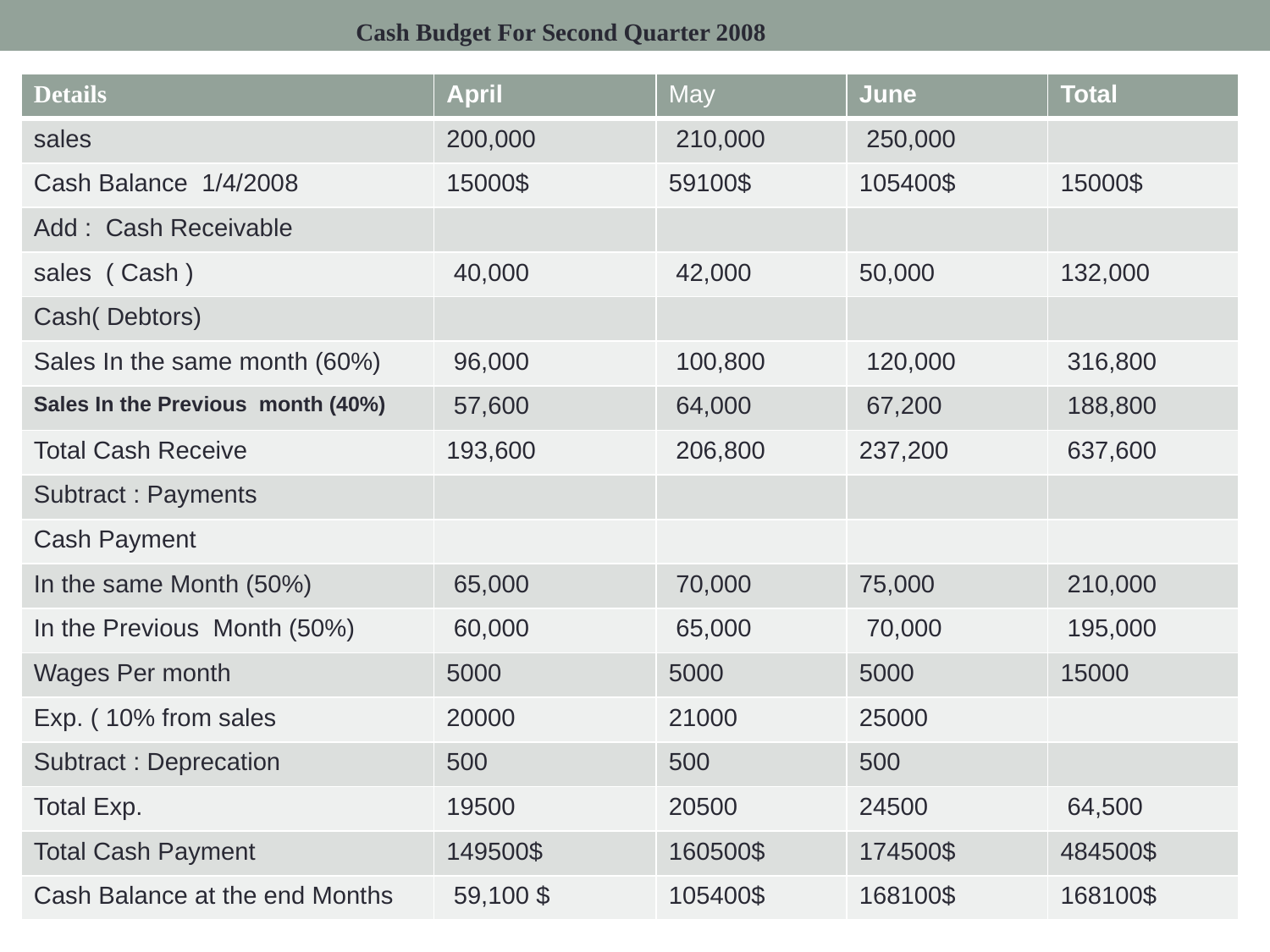

Cash Budget For Second Quarter 2008
| Details | April | May | June | Total |
| --- | --- | --- | --- | --- |
| sales | 200,000 | 210,000 | 250,000 |  |
| Cash Balance 1/4/2008 | 15000$ | 59100$ | 105400$ | 15000$ |
| Add : Cash Receivable |  |  |  |  |
| sales ( Cash ) | 40,000 | 42,000 | 50,000 | 132,000 |
| Cash( Debtors) |  |  |  |  |
| Sales In the same month (60%) | 96,000 | 100,800 | 120,000 | 316,800 |
| Sales In the Previous month (40%) | 57,600 | 64,000 | 67,200 | 188,800 |
| Total Cash Receive | 193,600 | 206,800 | 237,200 | 637,600 |
| Subtract : Payments |  |  |  |  |
| Cash Payment |  |  |  |  |
| In the same Month (50%) | 65,000 | 70,000 | 75,000 | 210,000 |
| In the Previous Month (50%) | 60,000 | 65,000 | 70,000 | 195,000 |
| Wages Per month | 5000 | 5000 | 5000 | 15000 |
| Exp. ( 10% from sales | 20000 | 21000 | 25000 |  |
| Subtract : Deprecation | 500 | 500 | 500 |  |
| Total Exp. | 19500 | 20500 | 24500 | 64,500 |
| Total Cash Payment | 149500$ | 160500$ | 174500$ | 484500$ |
| Cash Balance at the end Months | 59,100 $ | 105400$ | 168100$ | 168100$ |